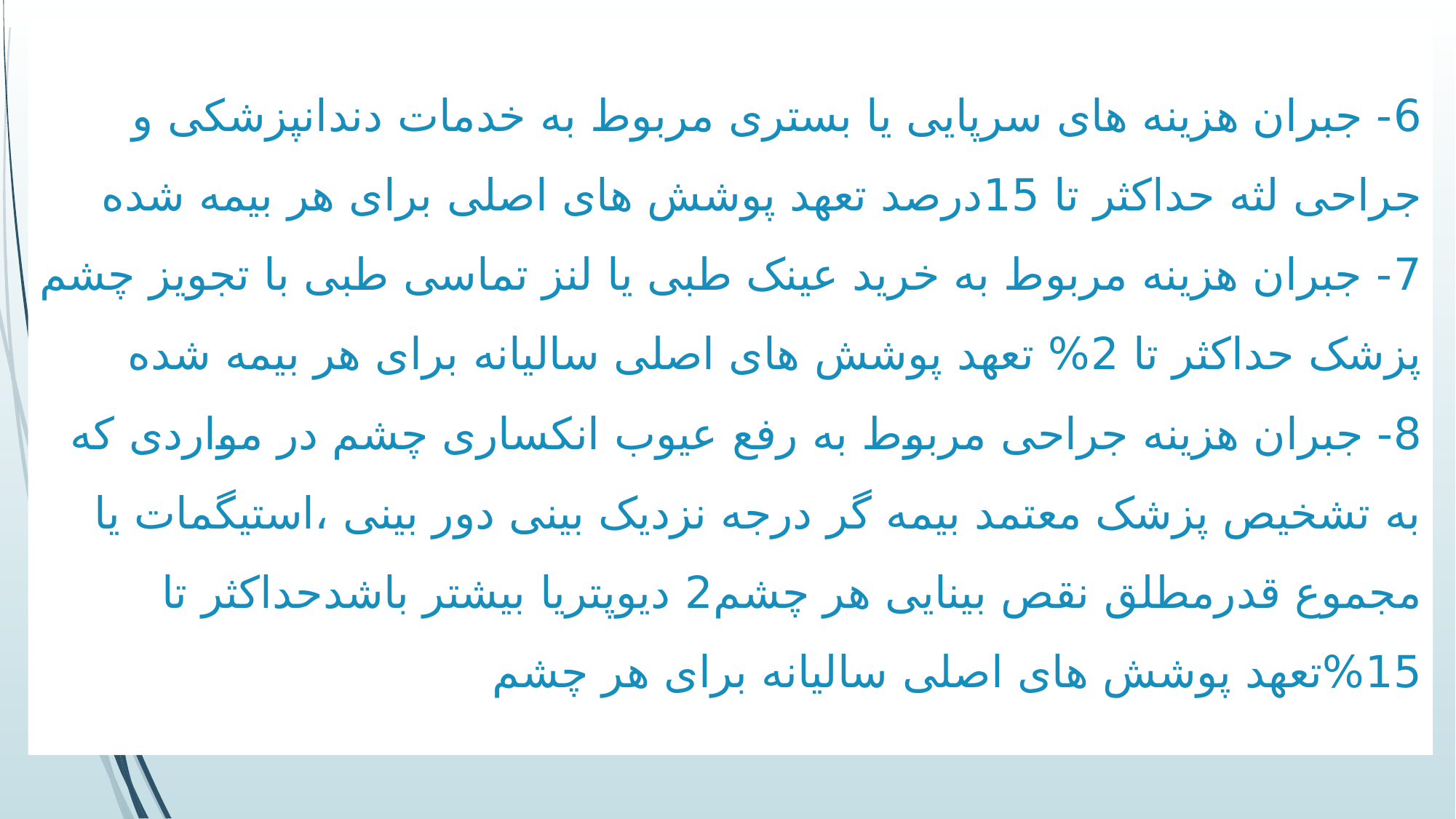

6- جبران هزینه های سرپایی یا بستری مربوط به خدمات دندانپزشکی و جراحی لثه حداکثر تا 15درصد تعهد پوشش های اصلی برای هر بیمه شده
7- جبران هزینه مربوط به خرید عینک طبی یا لنز تماسی طبی با تجویز چشم پزشک حداکثر تا 2% تعهد پوشش های اصلی سالیانه برای هر بیمه شده
8- جبران هزینه جراحی مربوط به رفع عیوب انکساری چشم در مواردی که به تشخیص پزشک معتمد بیمه گر درجه نزدیک بینی دور بینی ،استیگمات یا مجموع قدرمطلق نقص بینایی هر چشم2 دیوپتریا بیشتر باشدحداکثر تا 15%تعهد پوشش های اصلی سالیانه برای هر چشم